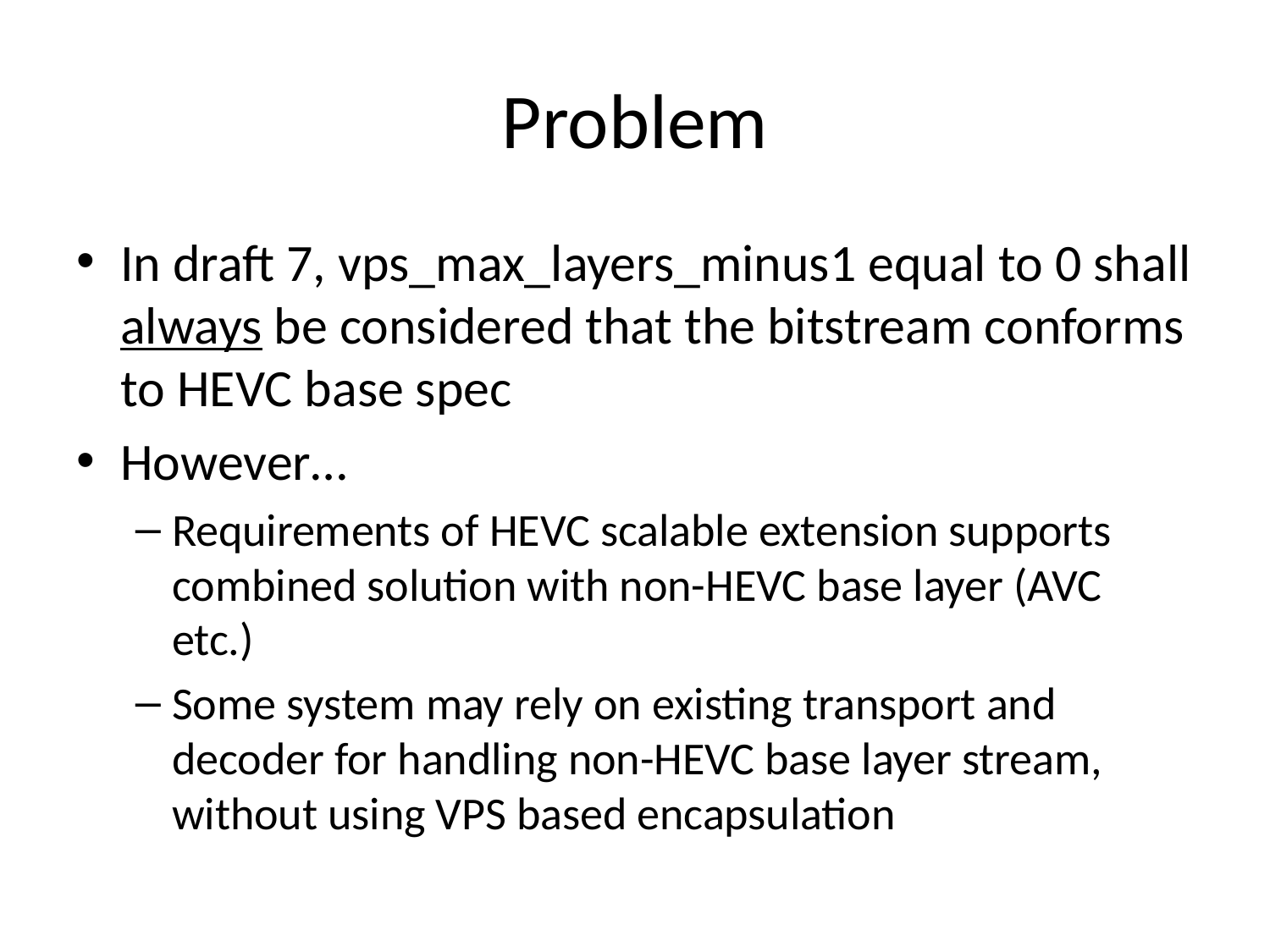

# Problem
In draft 7, vps_max_layers_minus1 equal to 0 shall always be considered that the bitstream conforms to HEVC base spec
However…
Requirements of HEVC scalable extension supports combined solution with non-HEVC base layer (AVC etc.)
Some system may rely on existing transport and decoder for handling non-HEVC base layer stream, without using VPS based encapsulation